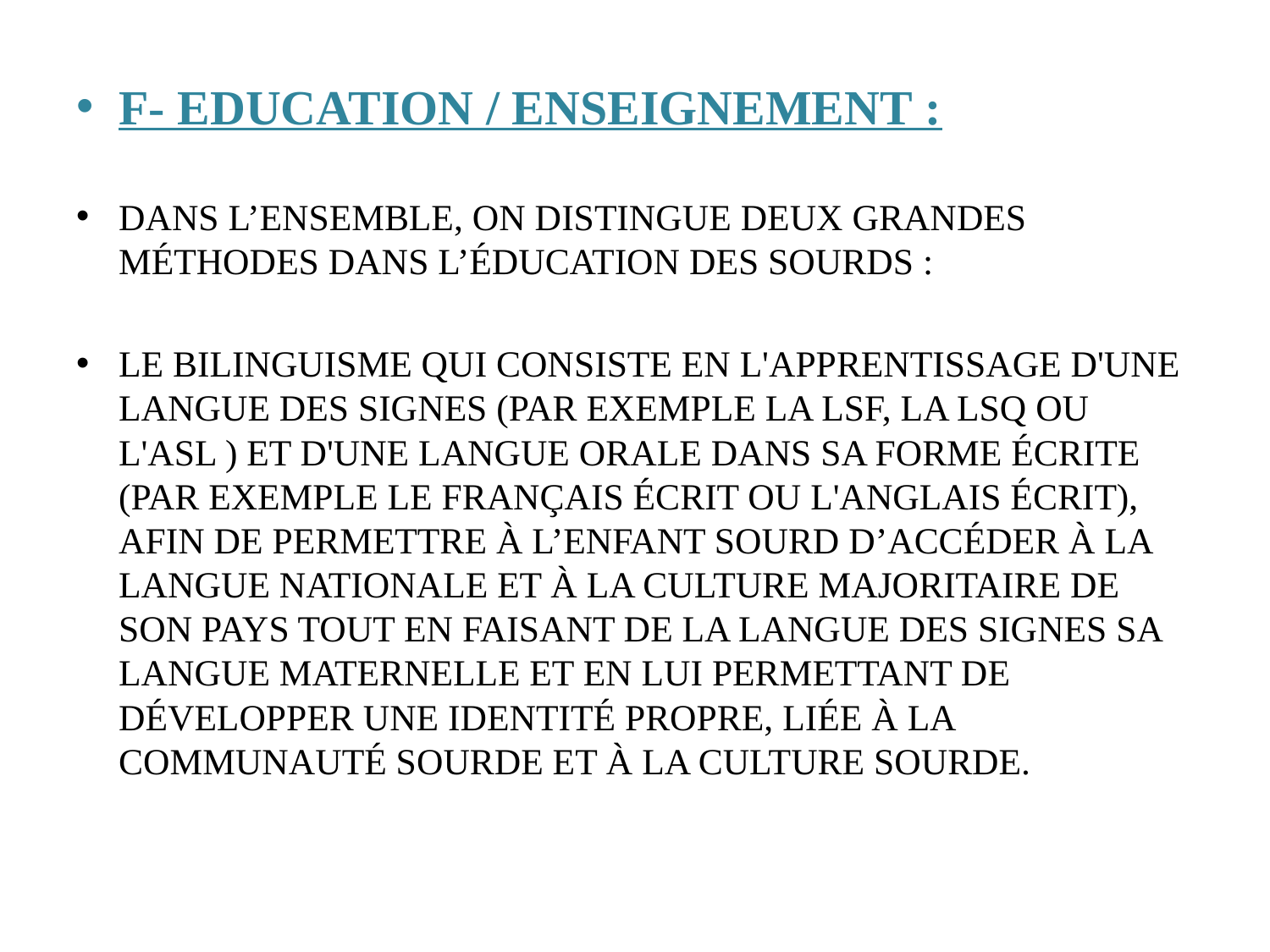

F- Education / Enseignement :

Dans l’ensemble, on distingue deux grandes méthodes dans l’éducation des sourds :

Le bilinguisme qui consiste en l'apprentissage d'une langue des signes (par exemple la LSF, la LSQ ou l'ASL ) et d'une langue orale dans sa forme écrite (par exemple le français écrit ou l'anglais écrit), afin de permettre à l’enfant sourd d’accéder à la langue nationale et à la culture majoritaire de son pays tout en faisant de la langue des signes sa langue maternelle et en lui permettant de développer une identité propre, liée à la communauté sourde et à la culture sourde.